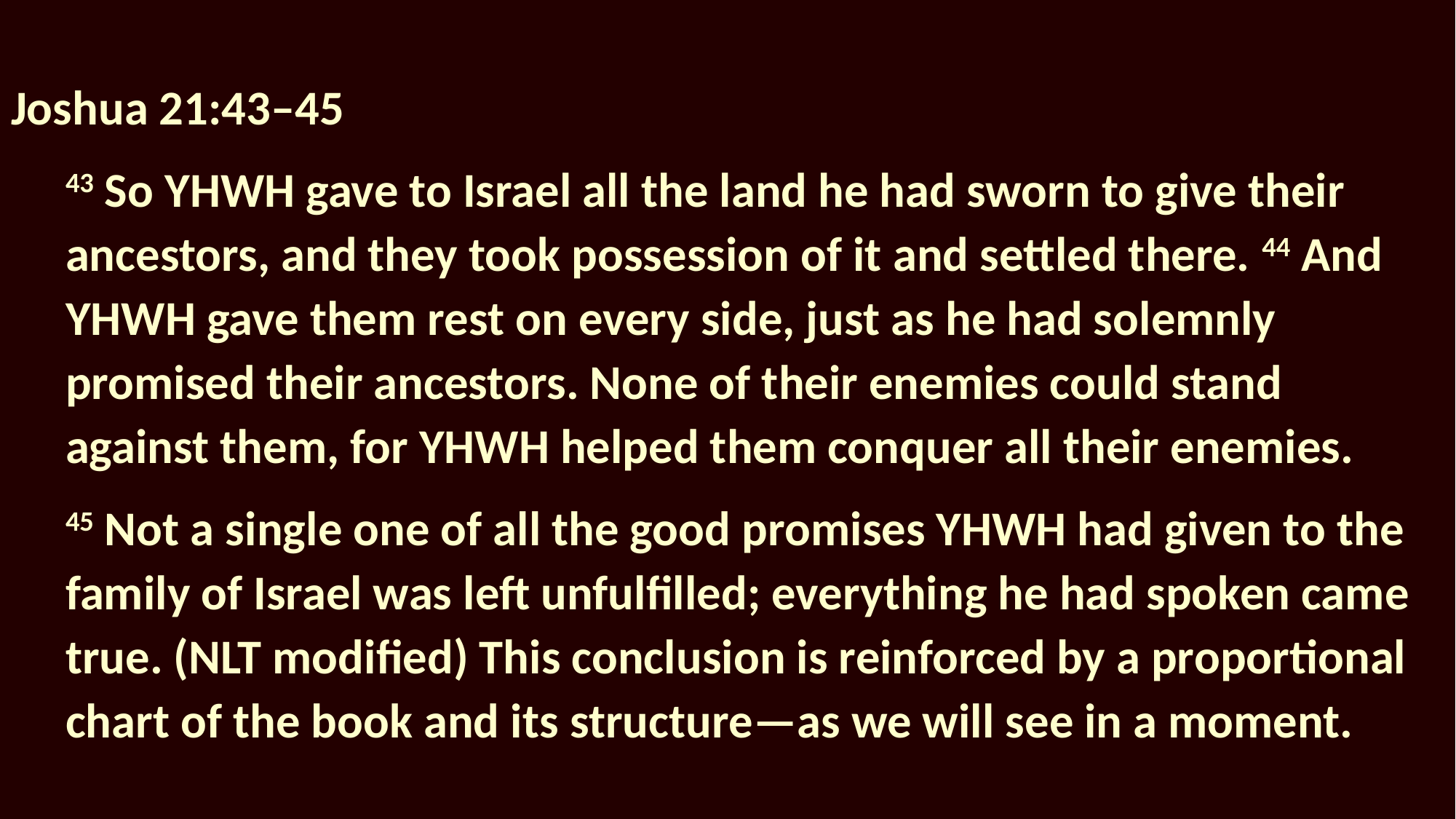

Joshua 21:43–45
43 So YHWH gave to Israel all the land he had sworn to give their ancestors, and they took possession of it and settled there. 44 And YHWH gave them rest on every side, just as he had solemnly promised their ancestors. None of their enemies could stand against them, for YHWH helped them conquer all their enemies.
45 Not a single one of all the good promises YHWH had given to the family of Israel was left unfulfilled; everything he had spoken came true. (NLT modified) This conclusion is reinforced by a proportional chart of the book and its structure—as we will see in a moment.